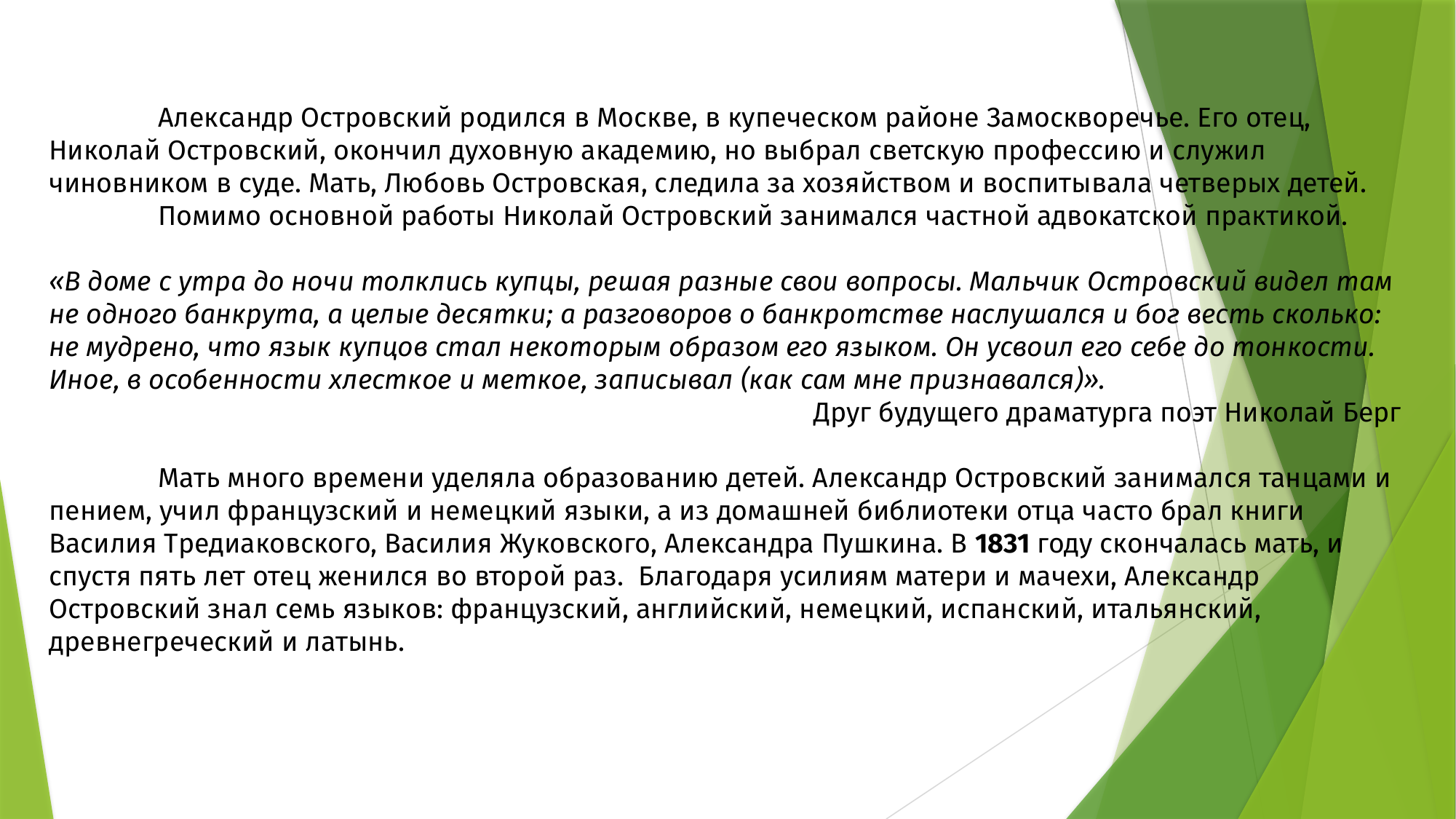

Александр Островский родился в Москве, в купеческом районе Замоскворечье. Его отец, Николай Островский, окончил духовную академию, но выбрал светскую профессию и служил чиновником в суде. Мать, Любовь Островская, следила за хозяйством и воспитывала четверых детей.
	Помимо основной работы Николай Островский занимался частной адвокатской практикой.

«В доме с утра до ночи толклись купцы, решая разные свои вопросы. Мальчик Островский видел там не одного банкрута, а целые десятки; а разговоров о банкротстве наслушался и бог весть сколько: не мудрено, что язык купцов стал некоторым образом его языком. Он усвоил его себе до тонкости. Иное, в особенности хлесткое и меткое, записывал (как сам мне признавался)».
 Друг будущего драматурга поэт Николай Берг

	Мать много времени уделяла образованию детей. Александр Островский занимался танцами и пением, учил французский и немецкий языки, а из домашней библиотеки отца часто брал книги Василия Тредиаковского, Василия Жуковского, Александра Пушкина. В 1831 году скончалась мать, и спустя пять лет отец женился во второй раз.  Благодаря усилиям матери и мачехи, Александр Островский знал семь языков: французский, английский, немецкий, испанский, итальянский, древнегреческий и латынь.